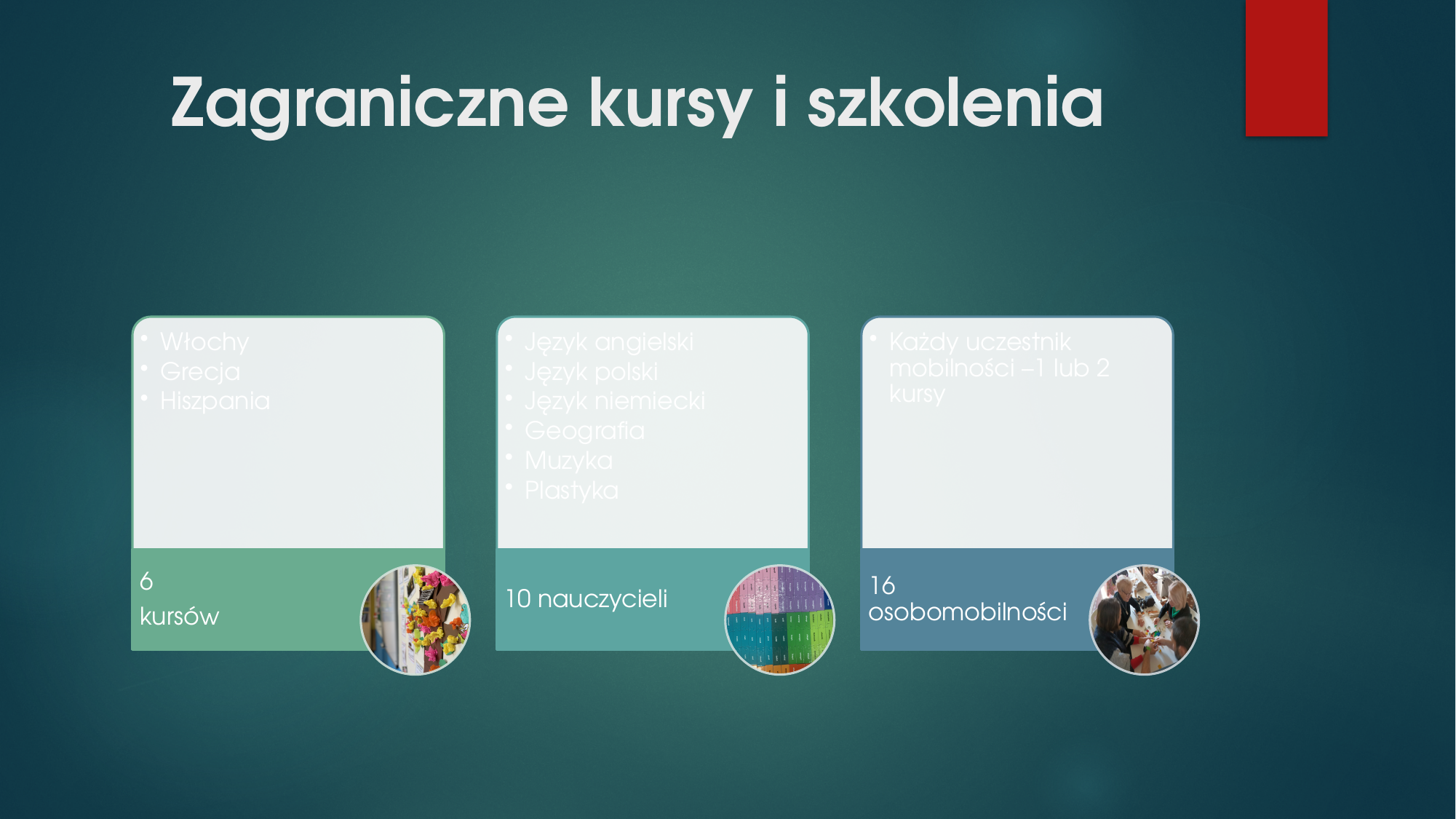

# Zagraniczne kursy i szkolenia
Włochy
Grecja
Hiszpania
6
kursów
Język angielski
Język polski
Język niemiecki
Geografia
Muzyka
Plastyka

10 nauczycieli
Każdy uczestnik mobilności –1 lub 2 kursy
16 osobomobilności